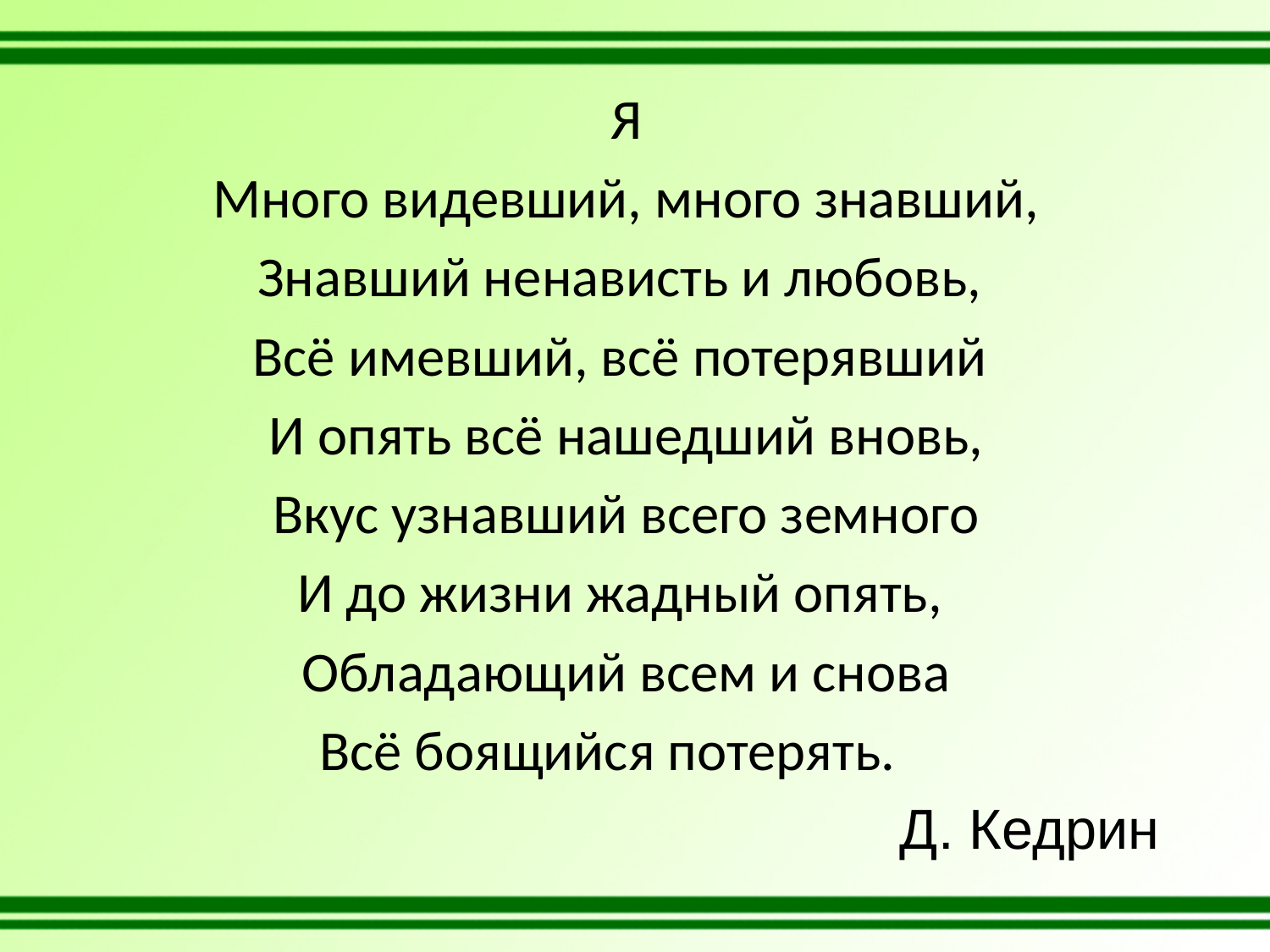

Я
Много видевший, много знавший,
Знавший ненависть и любовь,
Всё имевший, всё потерявший
И опять всё нашедший вновь,
Вкус узнавший всего земного
И до жизни жадный опять,
Обладающий всем и снова
Всё боящийся потерять.
Д. Кедрин